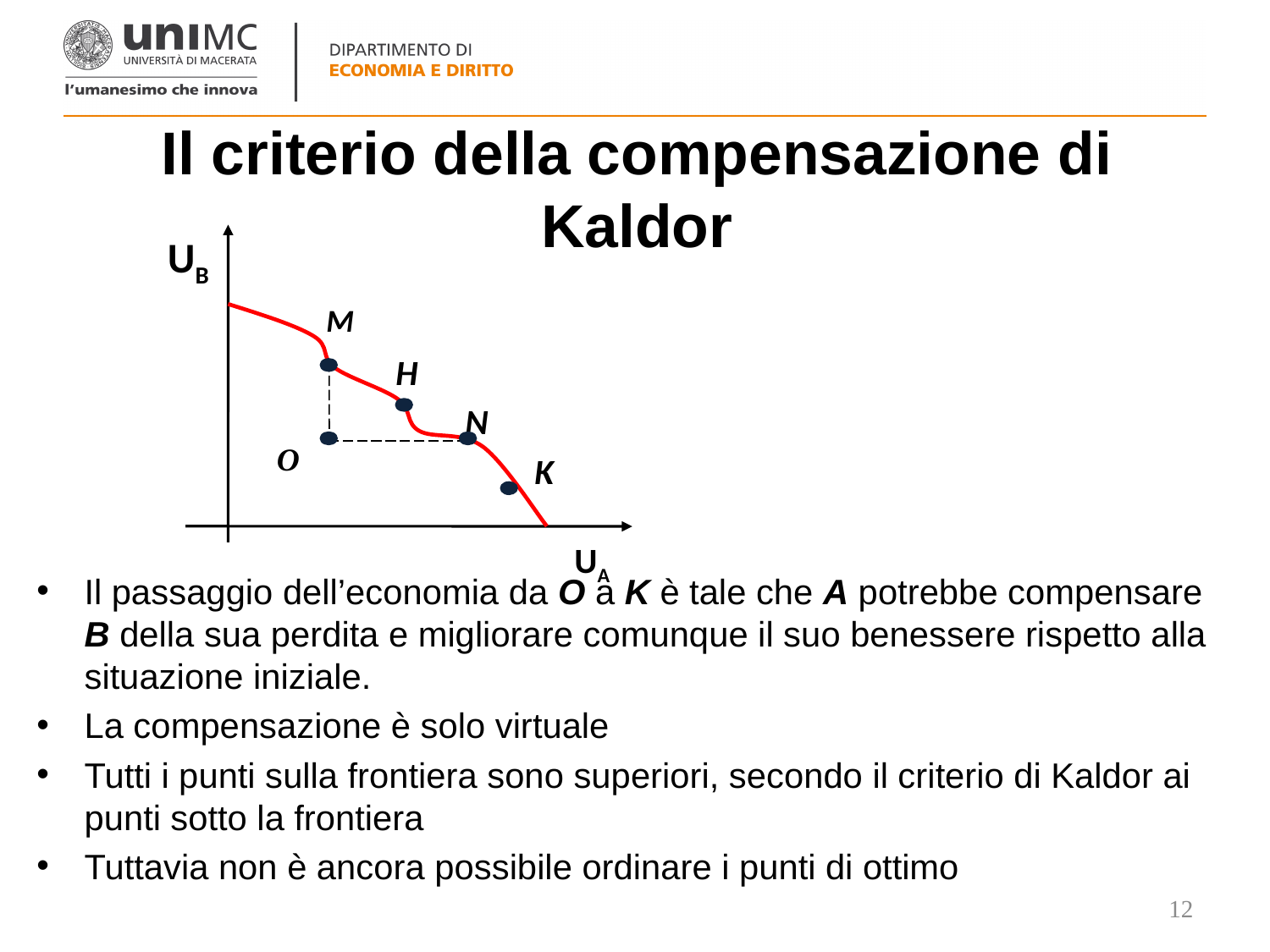

# Il criterio della compensazione di Kaldor
UB

M

H

N

K

UA
O

Il passaggio dell’economia da O a K è tale che A potrebbe compensare B della sua perdita e migliorare comunque il suo benessere rispetto alla situazione iniziale.
La compensazione è solo virtuale
Tutti i punti sulla frontiera sono superiori, secondo il criterio di Kaldor ai punti sotto la frontiera
Tuttavia non è ancora possibile ordinare i punti di ottimo
12